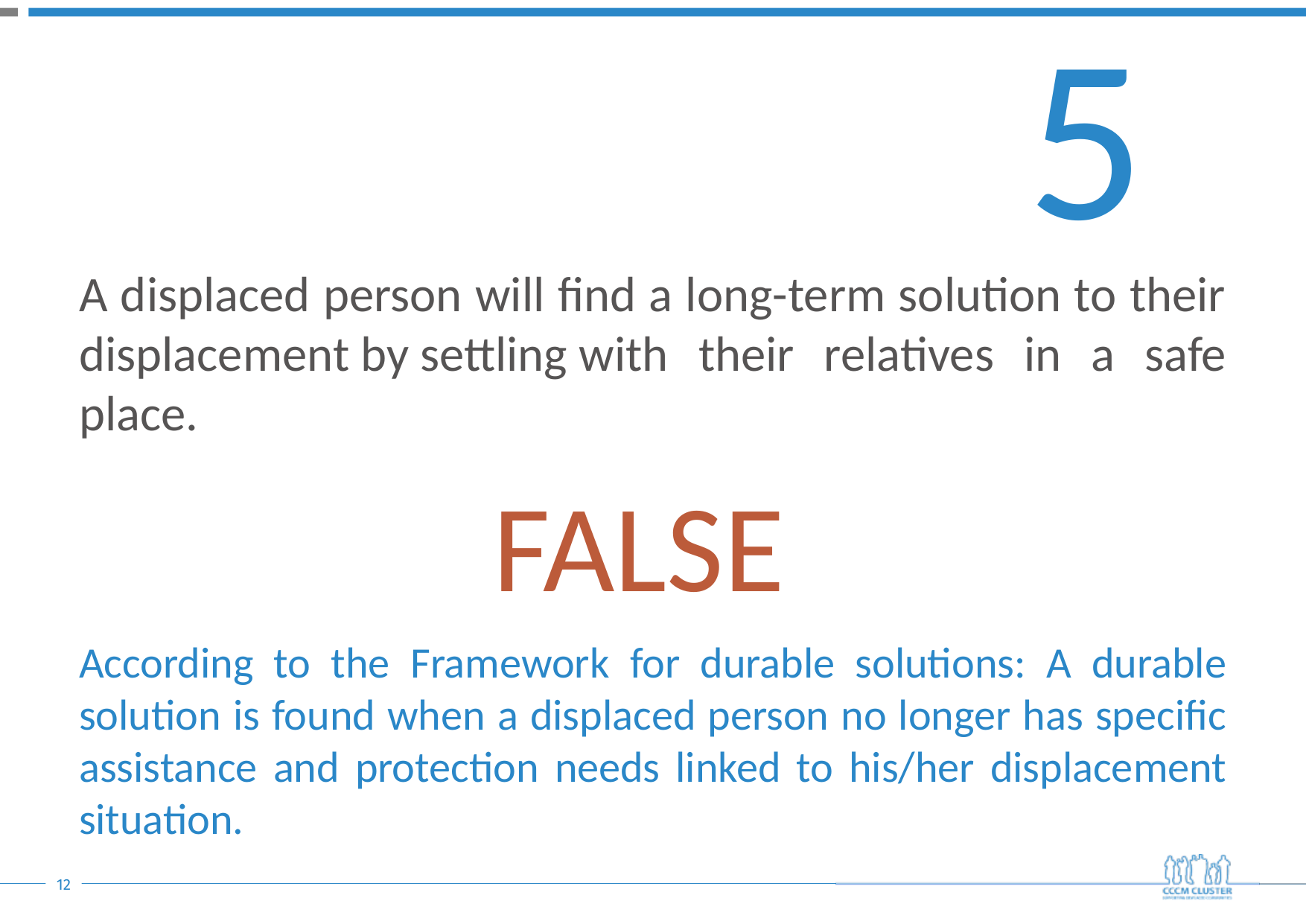

5
A displaced person will find a long-term solution to their displacement by settling with their relatives in a safe place.
FALSE
According to the Framework for durable solutions: A durable solution is found when a displaced person no longer has specific assistance and protection needs linked to his/her displacement situation.